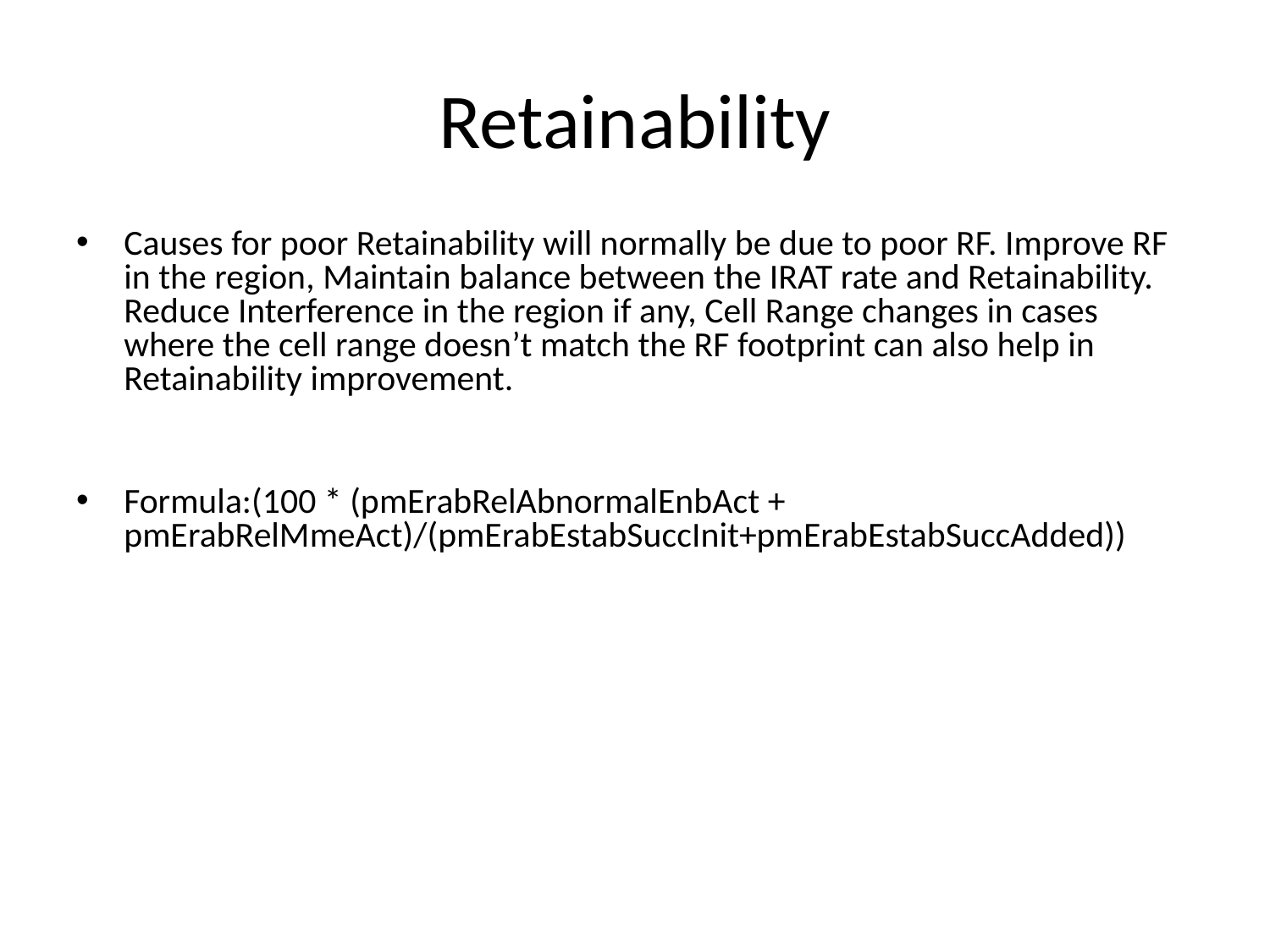

# Retainability
Causes for poor Retainability will normally be due to poor RF. Improve RF in the region, Maintain balance between the IRAT rate and Retainability. Reduce Interference in the region if any, Cell Range changes in cases where the cell range doesn’t match the RF footprint can also help in Retainability improvement.

Formula:(100 * (pmErabRelAbnormalEnbAct + pmErabRelMmeAct)/(pmErabEstabSuccInit+pmErabEstabSuccAdded))